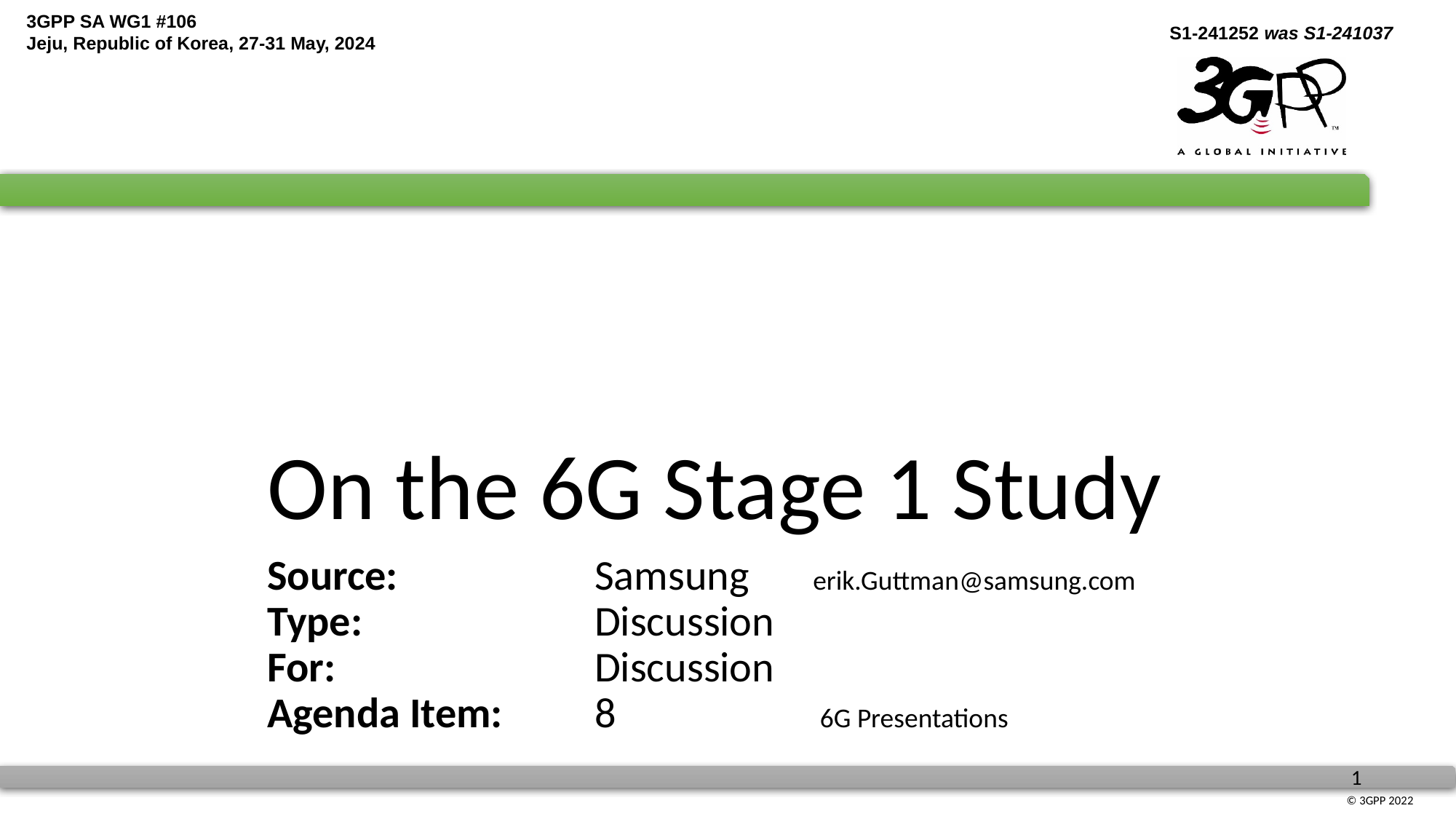

# On the 6G Stage 1 Study
Source:		Samsung	erik.Guttman@samsung.com
Type:			Discussion
For:			Discussion
Agenda Item:	8 	 	 6G Presentations